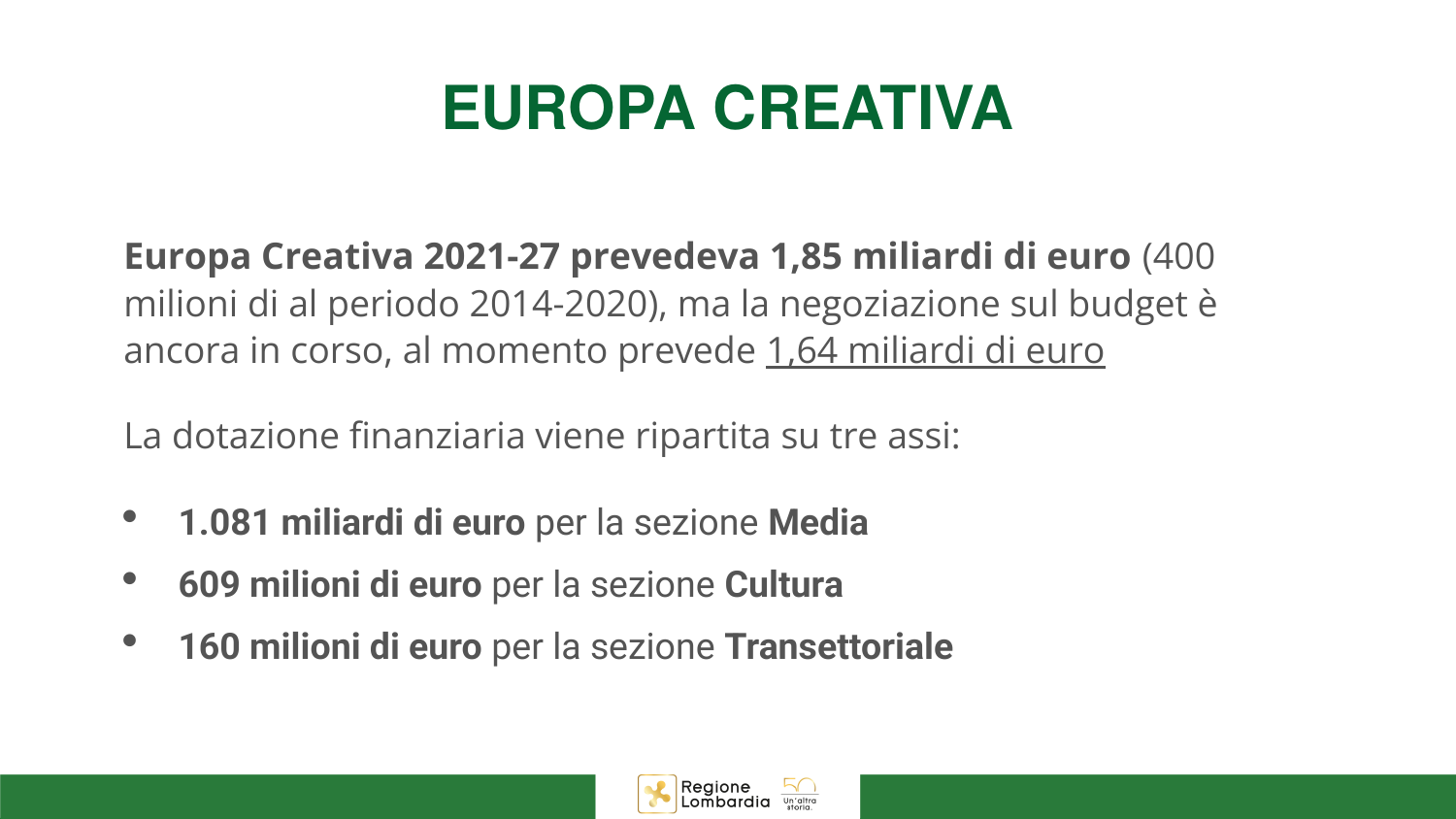

# EUROPA CREATIVA
Europa Creativa 2021-27 prevedeva 1,85 miliardi di euro (400 milioni di al periodo 2014-2020), ma la negoziazione sul budget è ancora in corso, al momento prevede 1,64 miliardi di euro
La dotazione finanziaria viene ripartita su tre assi:
1.081 miliardi di euro per la sezione Media
609 milioni di euro per la sezione Cultura
160 milioni di euro per la sezione Transettoriale